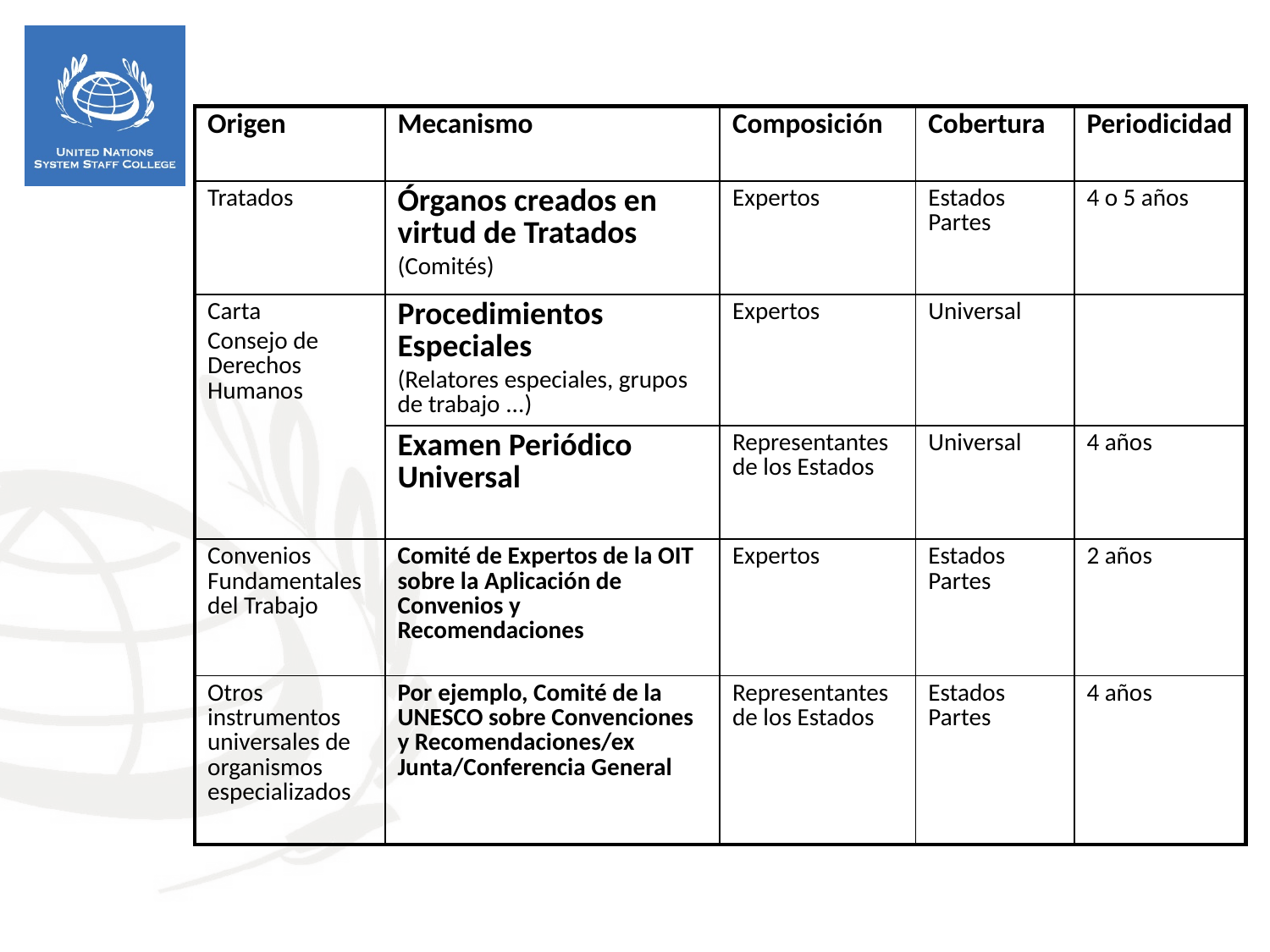

| Origen | Mecanismo | Composición | Cobertura | Periodicidad |
| --- | --- | --- | --- | --- |
| Tratados | Órganos creados en virtud de Tratados (Comités) | Expertos | Estados Partes | 4 o 5 años |
| Carta Consejo de Derechos Humanos | Procedimientos Especiales (Relatores especiales, grupos de trabajo ...) | Expertos | Universal |  |
|  | Examen Periódico Universal | Representantes de los Estados | Universal | 4 años |
| Convenios Fundamentales del Trabajo | Comité de Expertos de la OIT sobre la Aplicación de Convenios y Recomendaciones | Expertos | Estados Partes | 2 años |
| Otros instrumentos universales de organismos especializados | Por ejemplo, Comité de la UNESCO sobre Convenciones y Recomendaciones/ex Junta/Conferencia General | Representantes de los Estados | Estados Partes | 4 años |